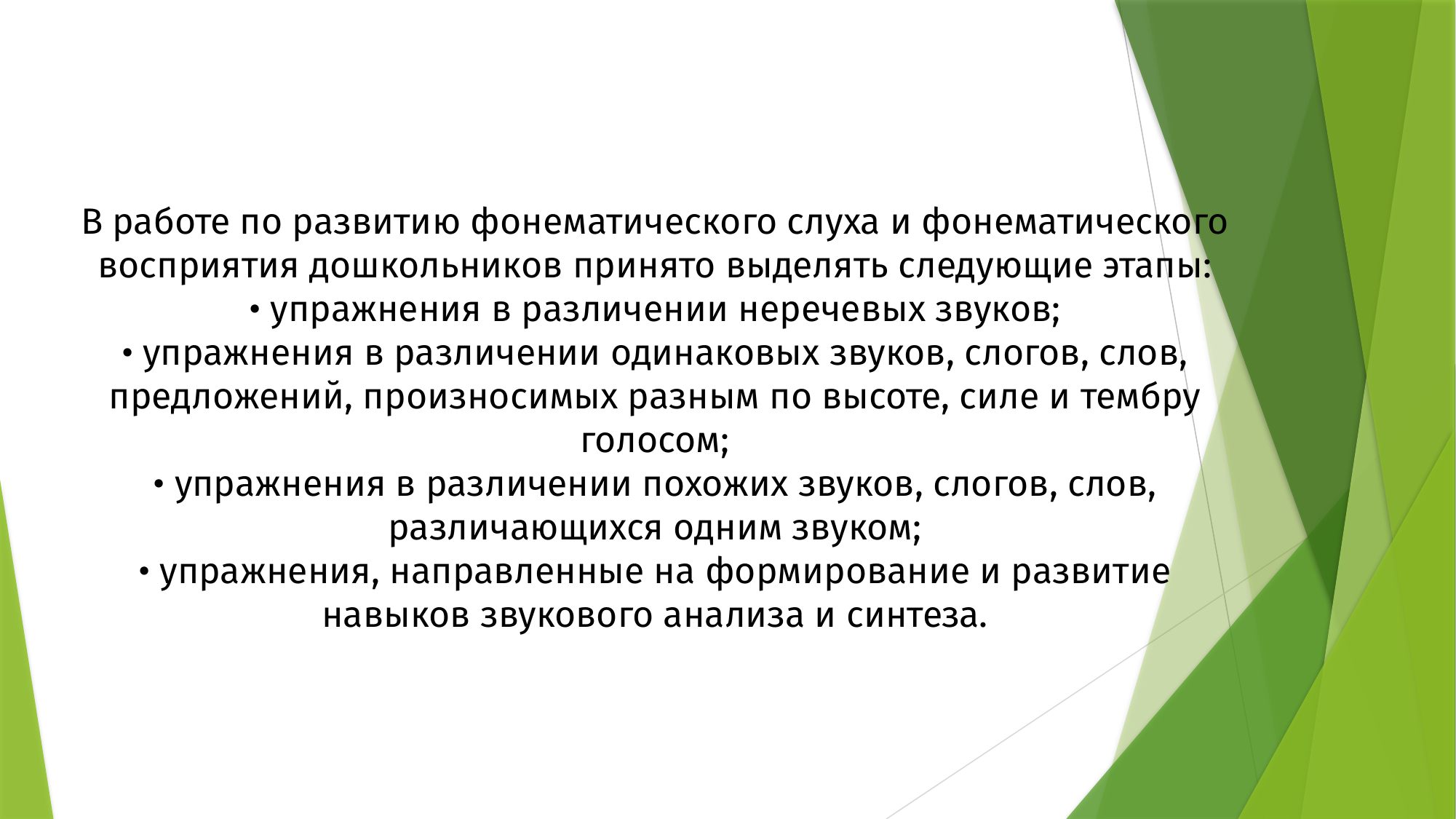

В работе по развитию фонематического слуха и фонематического восприятия дошкольников принято выделять следующие этапы:
• упражнения в различении неречевых звуков;
• упражнения в различении одинаковых звуков, слогов, слов, предложений, произносимых разным по высоте, силе и тембру голосом;
• упражнения в различении похожих звуков, слогов, слов, различающихся одним звуком;
• упражнения, направленные на формирование и развитие навыков звукового анализа и синтеза.